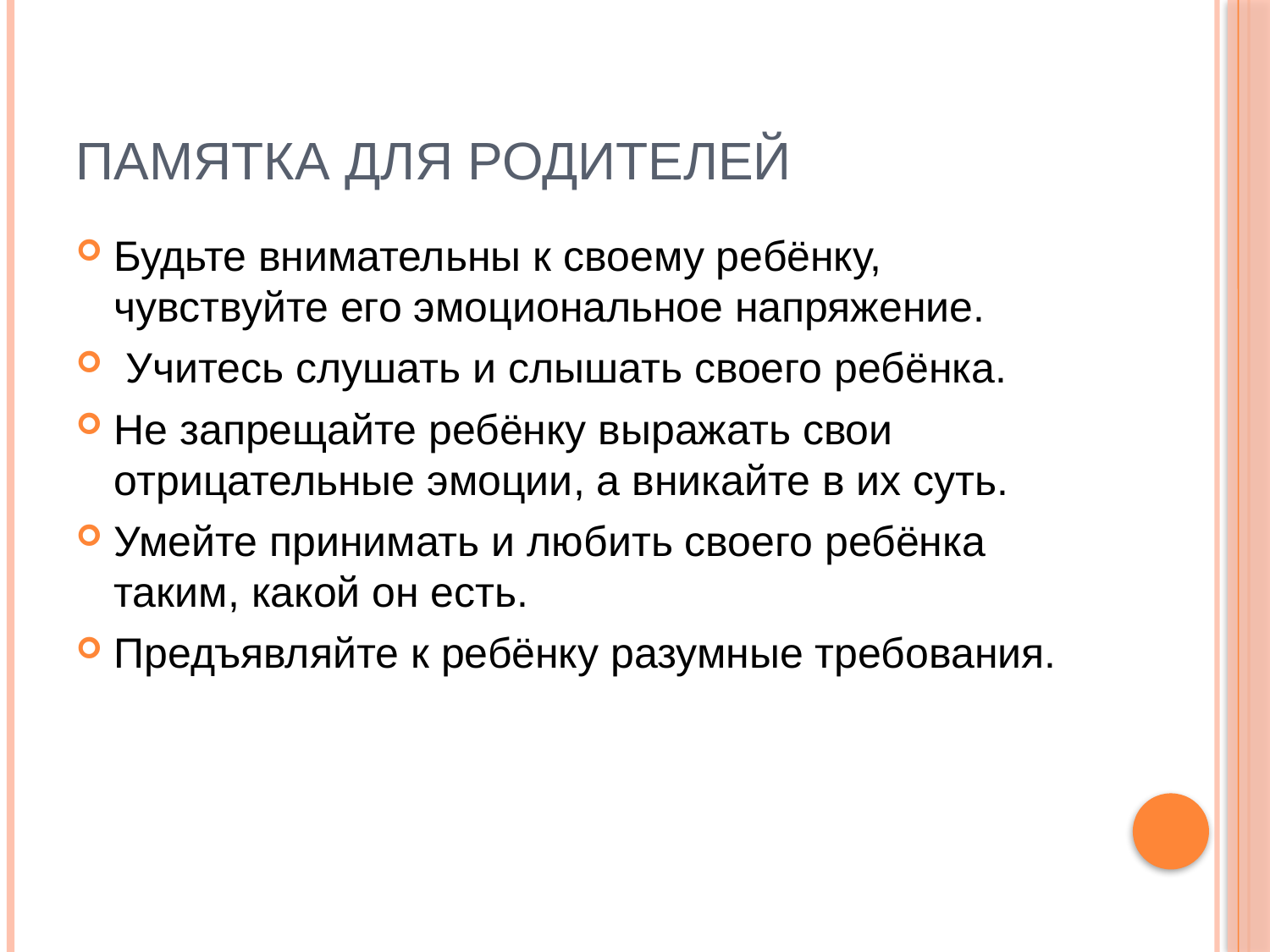

# Памятка для родителей
Будьте внимательны к своему ребёнку, чувствуйте его эмоциональное напряжение.
 Учитесь слушать и слышать своего ребёнка.
Не запрещайте ребёнку выражать свои отрицательные эмоции, а вникайте в их суть.
Умейте принимать и любить своего ребёнка таким, какой он есть.
Предъявляйте к ребёнку разумные требования.